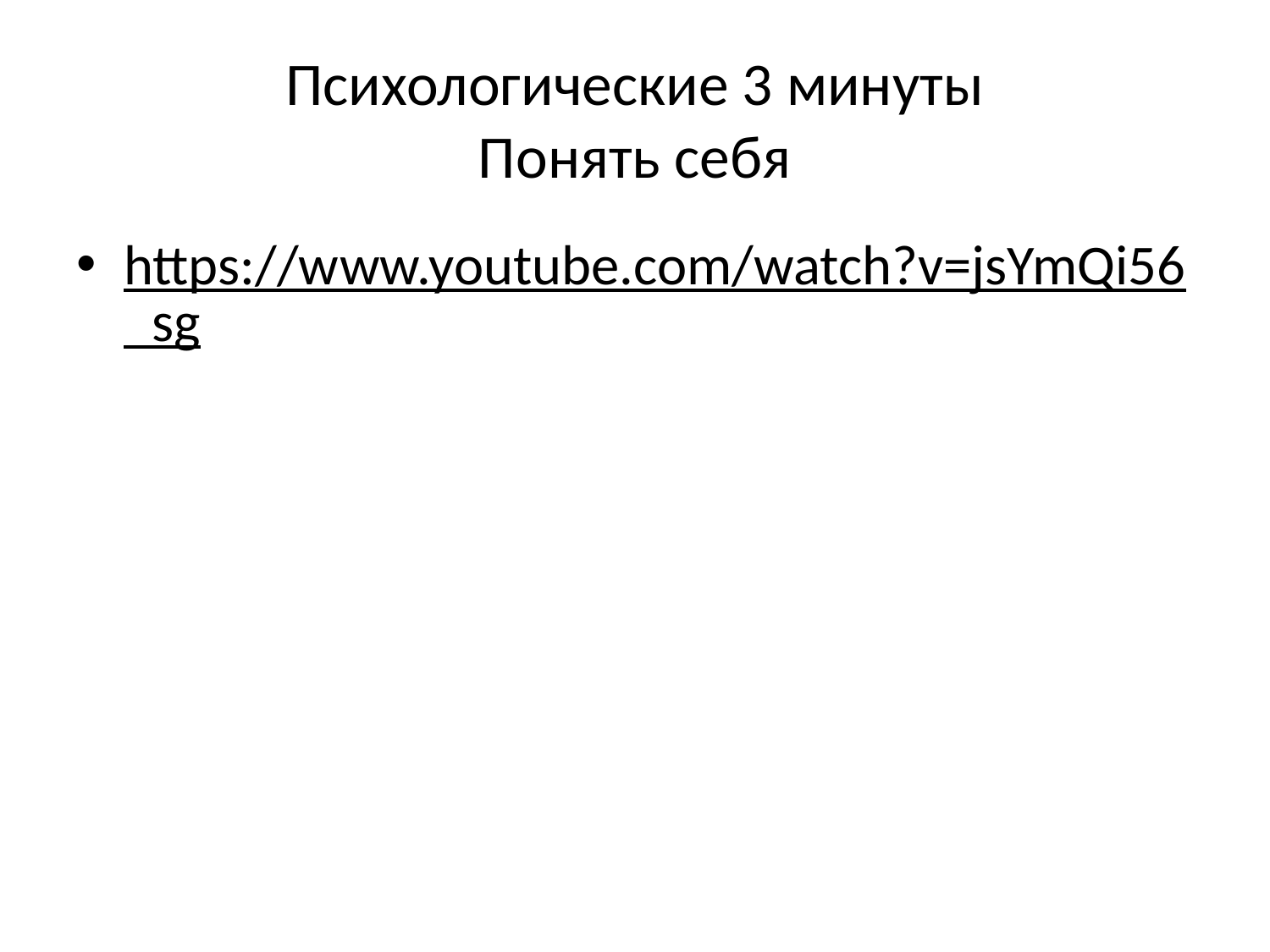

# Психологические 3 минуты Понять себя
https://www.youtube.com/watch?v=jsYmQi56_sg